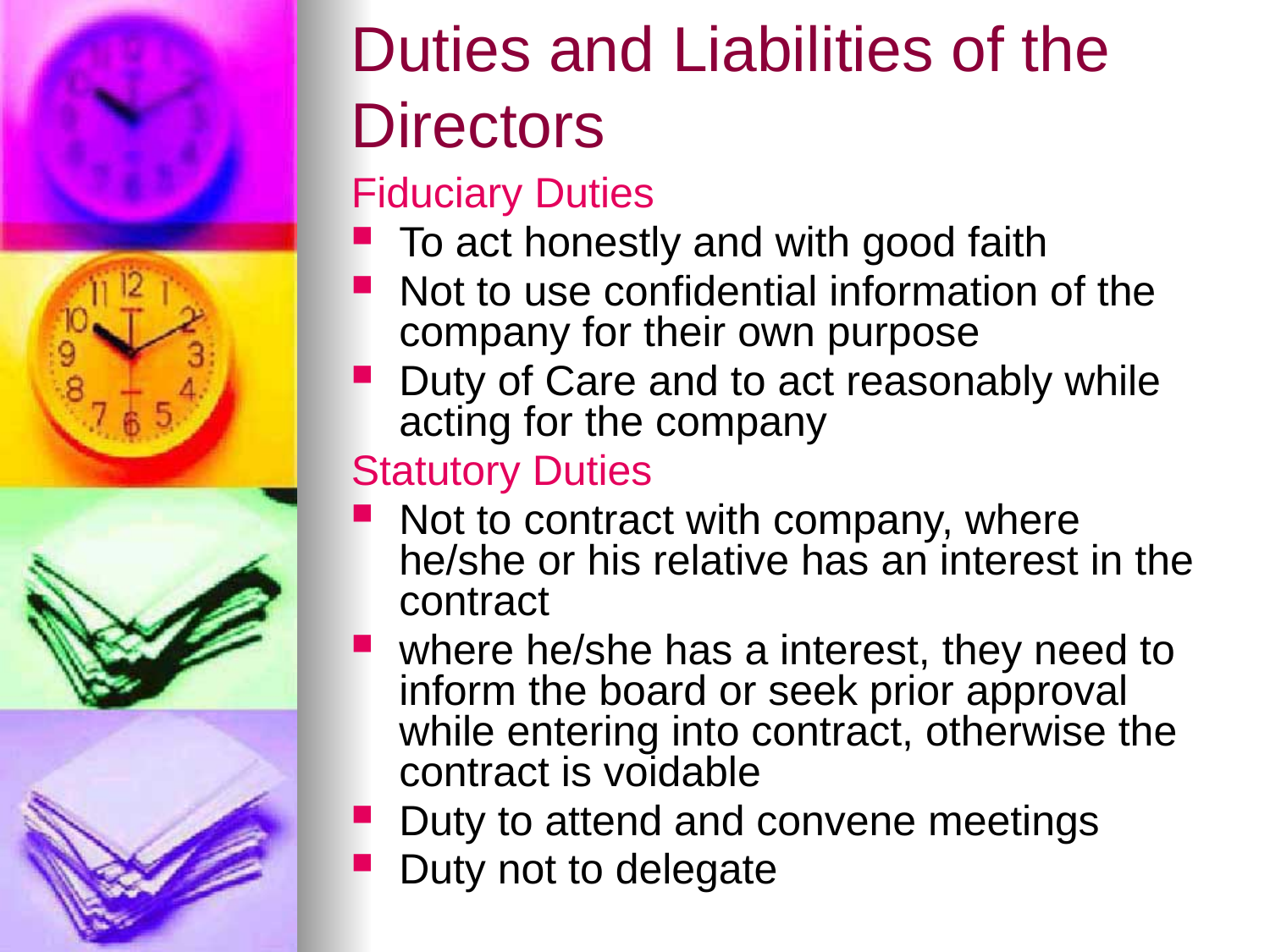

# Duties and Liabilities of the Directors
Fiduciary Duties
To act honestly and with good faith
Not to use confidential information of the company for their own purpose
Duty of Care and to act reasonably while acting for the company
Statutory Duties
Not to contract with company, where he/she or his relative has an interest in the contract
where he/she has a interest, they need to inform the board or seek prior approval while entering into contract, otherwise the contract is voidable
Duty to attend and convene meetings
Duty not to delegate